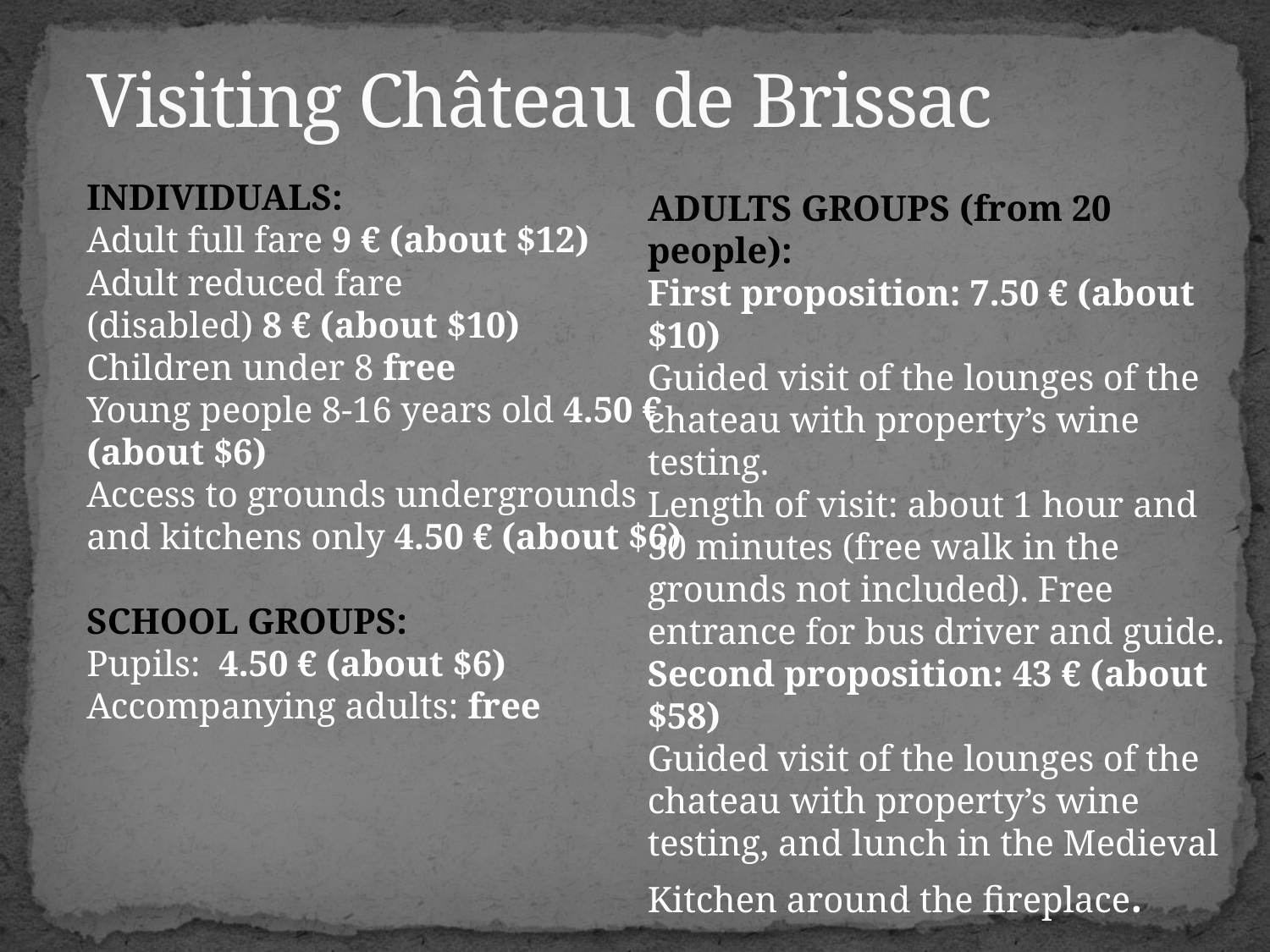

# Visiting Château de Brissac
INDIVIDUALS:
Adult full fare 9 € (about $12)
Adult reduced fare
(disabled) 8 € (about $10)
Children under 8 free
Young people 8-16 years old 4.50 € (about $6)
Access to grounds undergrounds
and kitchens only 4.50 € (about $6)

SCHOOL GROUPS:
Pupils:  4.50 € (about $6)
Accompanying adults: free

ADULTS GROUPS (from 20 people):
First proposition: 7.50 € (about $10)
Guided visit of the lounges of the chateau with property’s wine testing.
Length of visit: about 1 hour and 30 minutes (free walk in the grounds not included). Free entrance for bus driver and guide.
Second proposition: 43 € (about $58)
Guided visit of the lounges of the chateau with property’s wine testing, and lunch in the Medieval Kitchen around the fireplace.